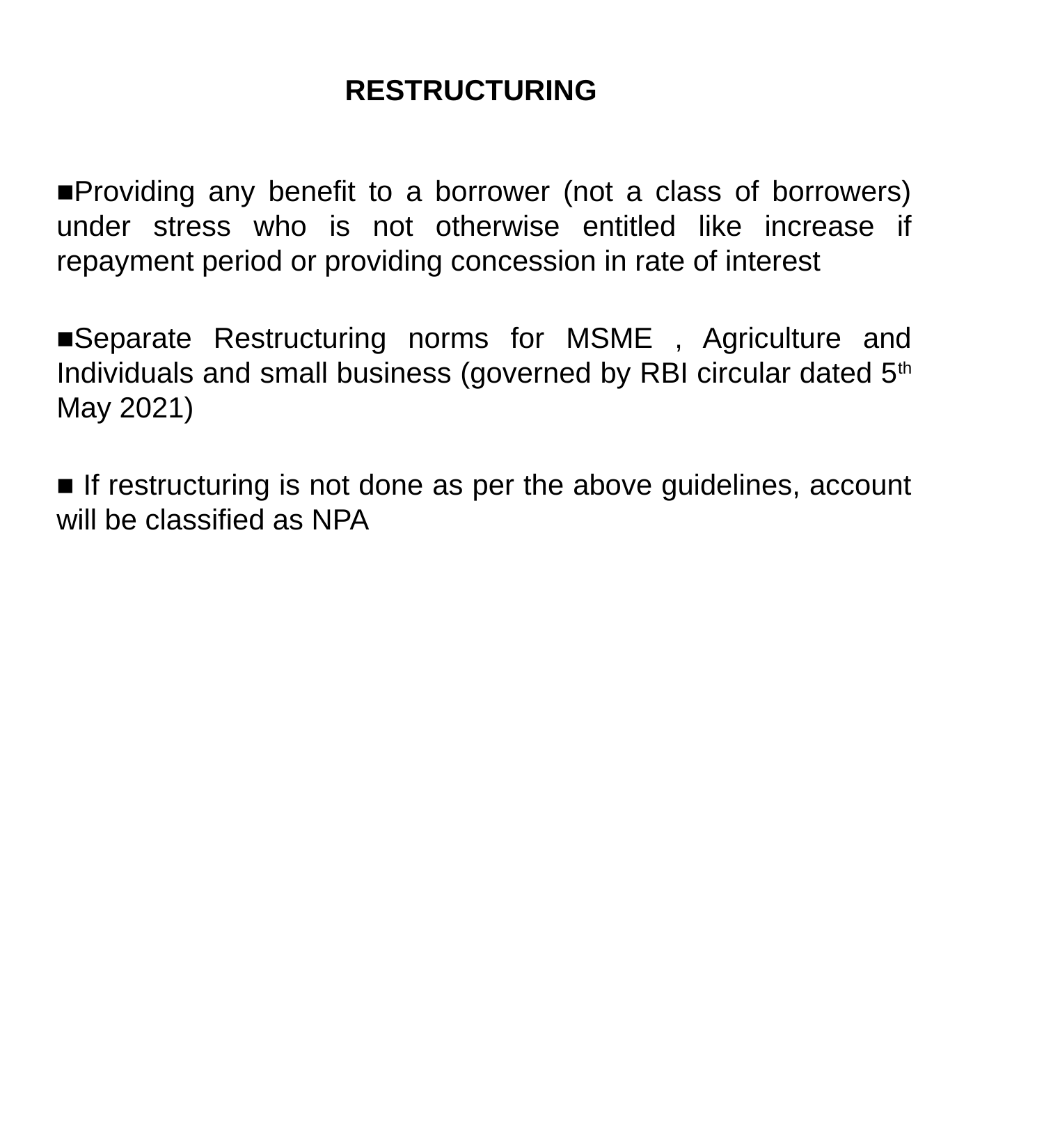

RESTRUCTURING
■Providing any benefit to a borrower (not a class of borrowers) under stress who is not otherwise entitled like increase if repayment period or providing concession in rate of interest
■Separate Restructuring norms for MSME , Agriculture and Individuals and small business (governed by RBI circular dated 5th May 2021)
■ If restructuring is not done as per the above guidelines, account will be classified as NPA